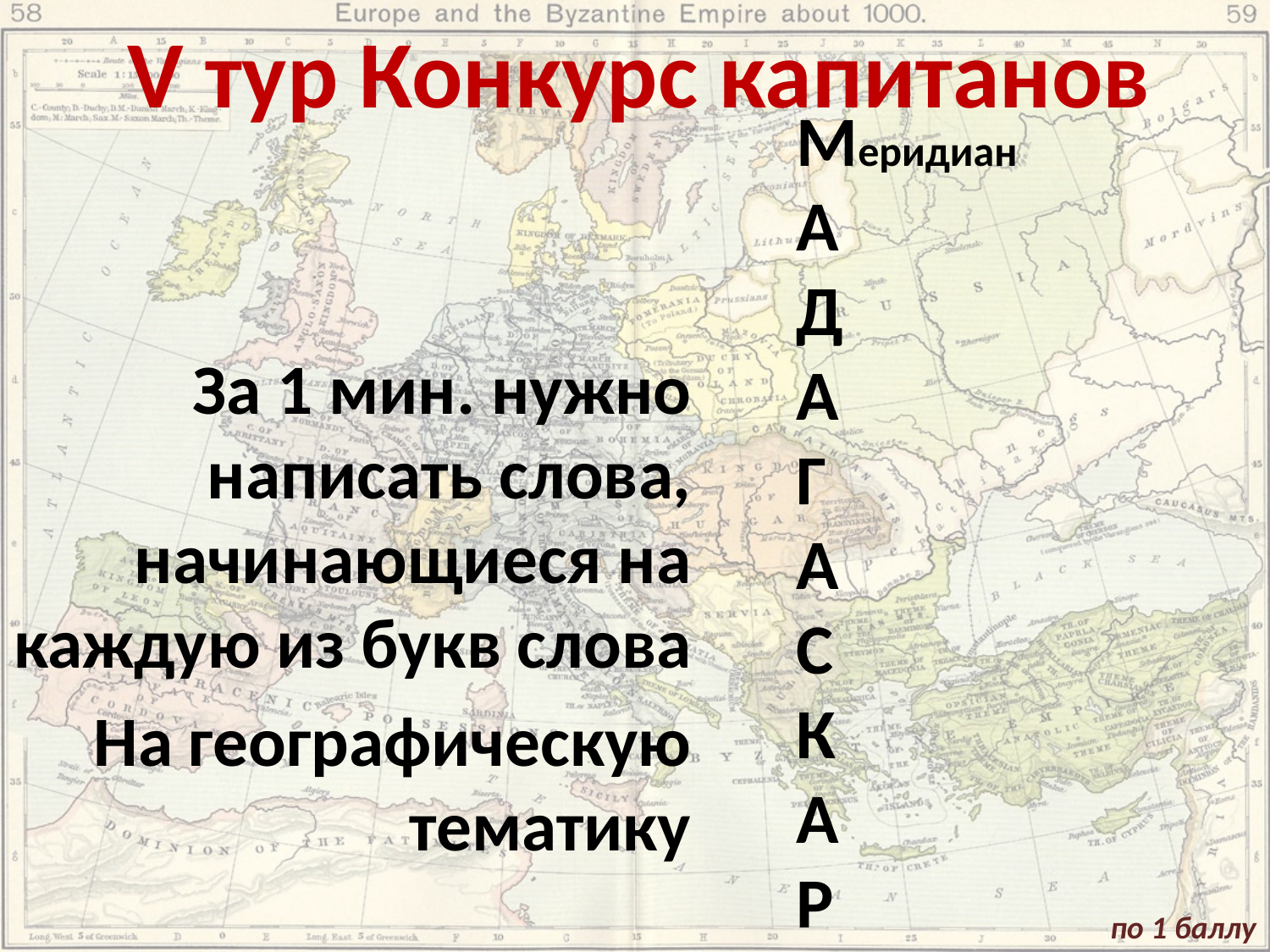

# V тур Конкурс капитанов
Меридиан
А
Д
А
Г
А
С
К
А
Р

За 1 мин. нужно написать слова, начинающиеся на каждую из букв слова
На географическую тематику

по 1 баллу